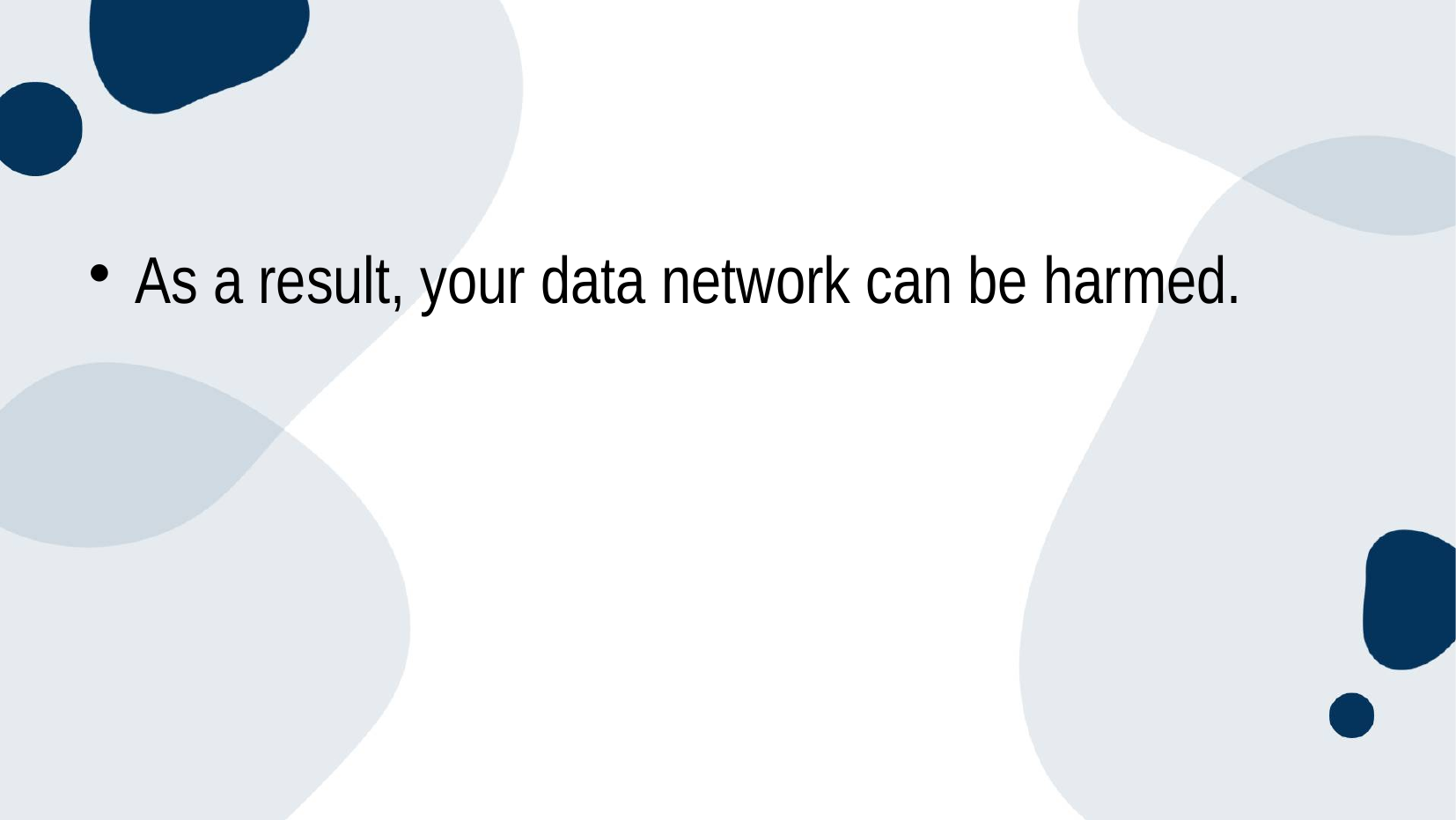

#
As a result, your data network can be harmed.